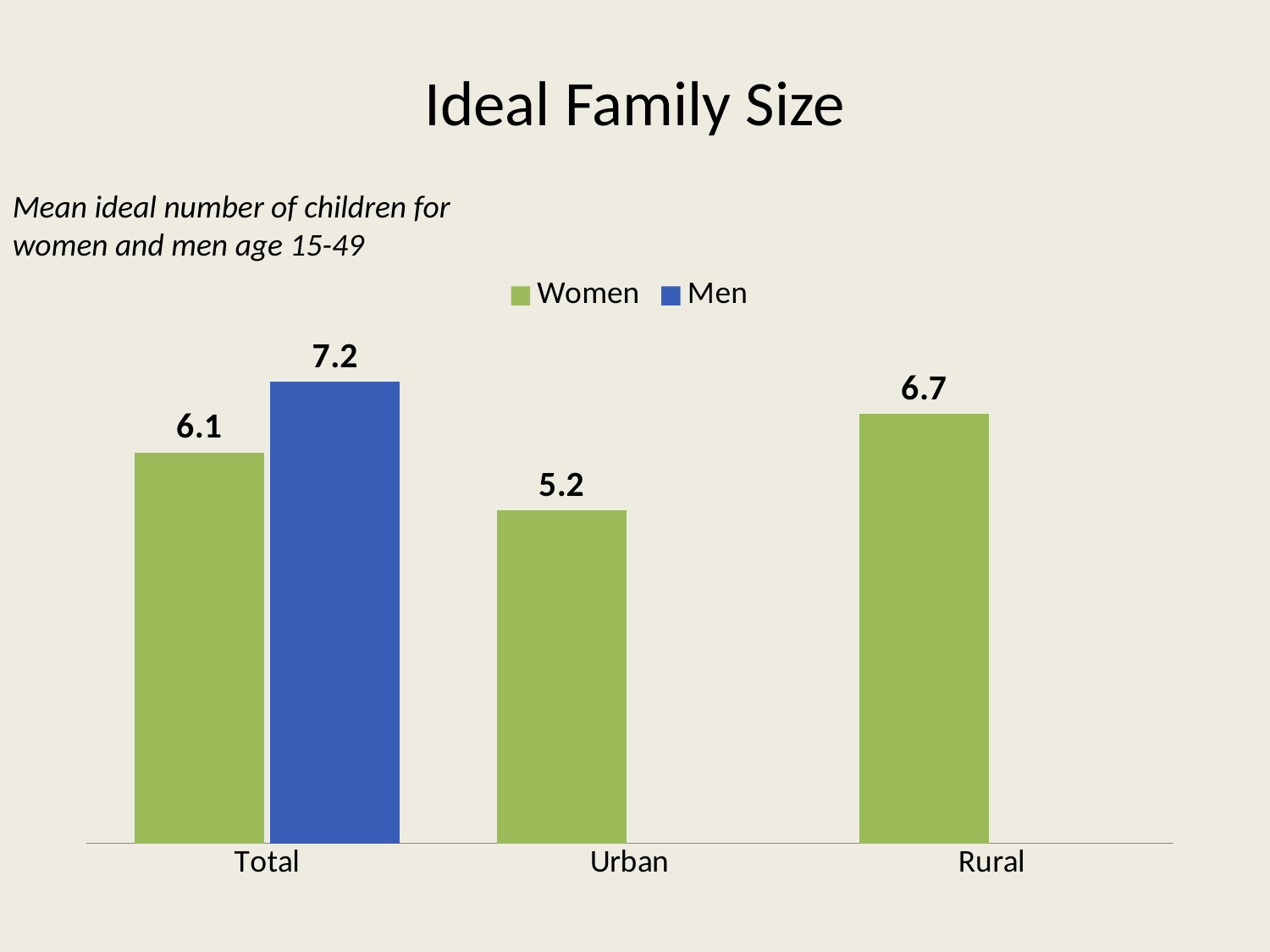

# Ideal Family Size
Mean ideal number of children for women and men age 15-49

### Chart

| Category | Women | Men |
|---|---|---|
| Total | 6.1 | 7.2 |
| Urban | 5.2 | None |
| Rural | 6.7 | None |